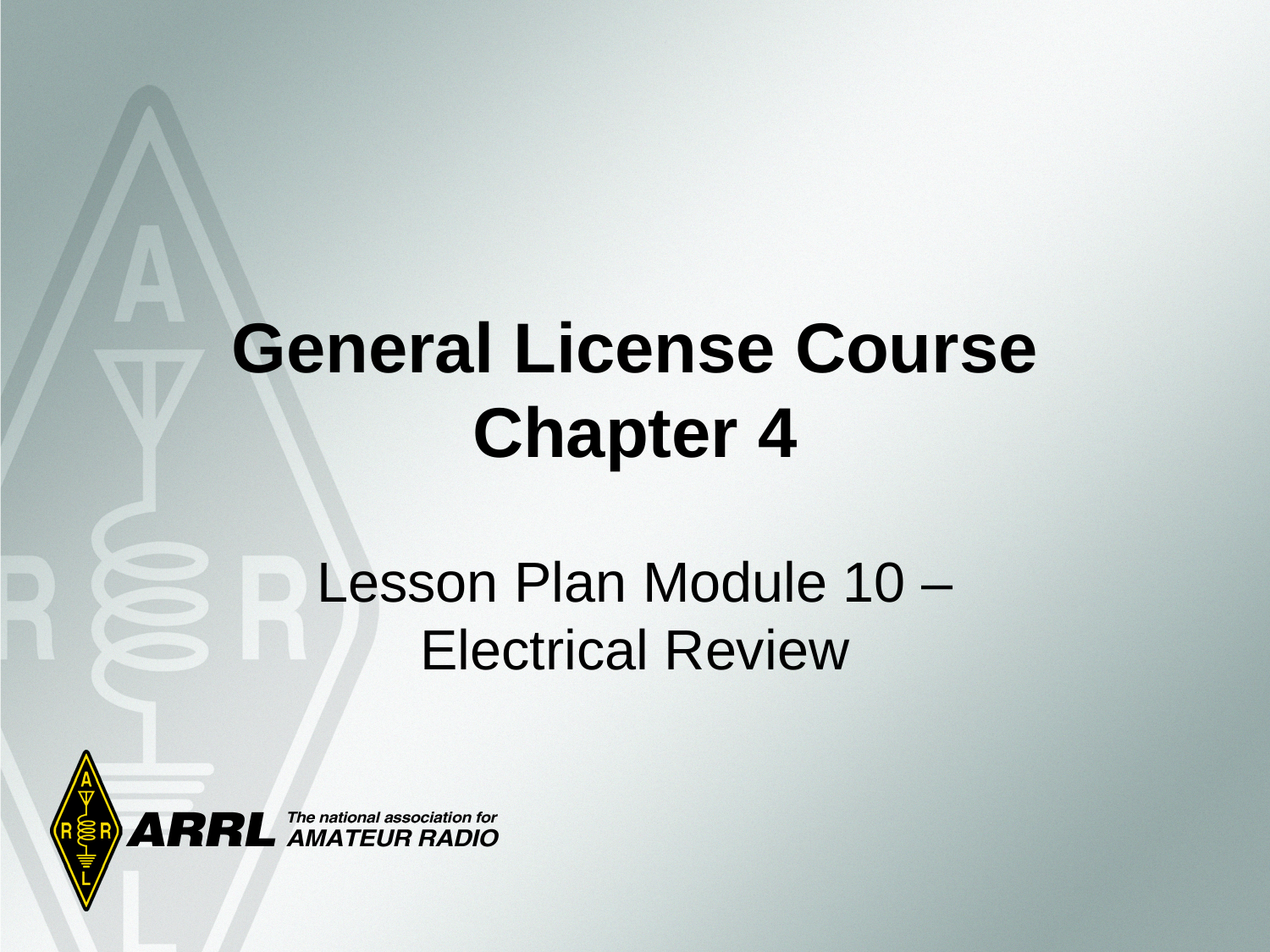

# General License Course Chapter 4
Lesson Plan Module 10 –
Electrical Review